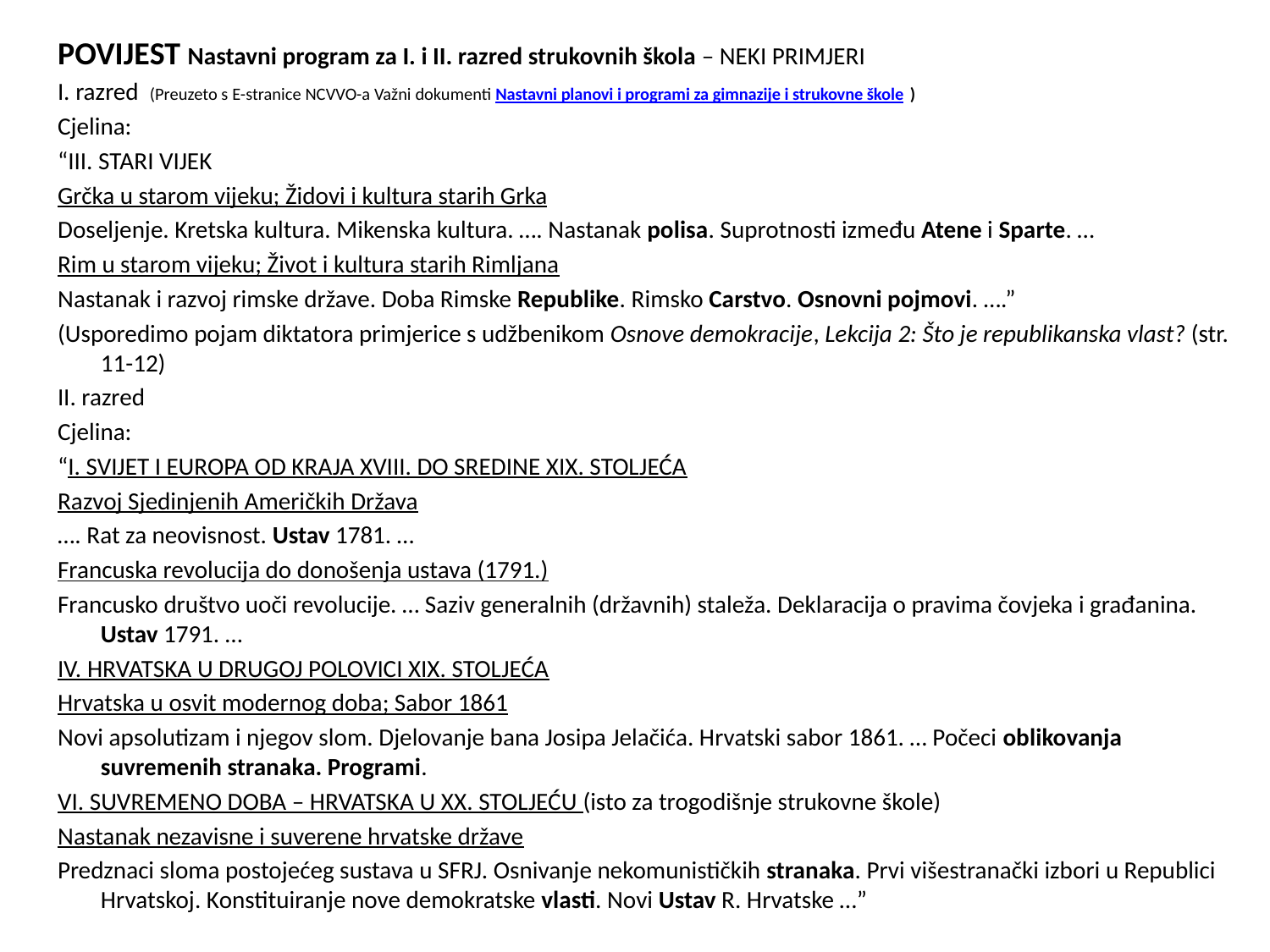

POVIJEST Nastavni program za I. i II. razred strukovnih škola – NEKI PRIMJERI
I. razred  (Preuzeto s E-stranice NCVVO-a Važni dokumenti Nastavni planovi i programi za gimnazije i strukovne škole)
Cjelina:
“III. STARI VIJEK
Grčka u starom vijeku; Židovi i kultura starih Grka
Doseljenje. Kretska kultura. Mikenska kultura. …. Nastanak polisa. Suprotnosti između Atene i Sparte. …
Rim u starom vijeku; Život i kultura starih Rimljana
Nastanak i razvoj rimske države. Doba Rimske Republike. Rimsko Carstvo. Osnovni pojmovi. ….”
(Usporedimo pojam diktatora primjerice s udžbenikom Osnove demokracije, Lekcija 2: Što je republikanska vlast? (str. 11-12)
II. razred
Cjelina:
“I. SVIJET I EUROPA OD KRAJA XVIII. DO SREDINE XIX. STOLJEĆA
Razvoj Sjedinjenih Američkih Država
…. Rat za neovisnost. Ustav 1781. …
Francuska revolucija do donošenja ustava (1791.)
Francusko društvo uoči revolucije. … Saziv generalnih (državnih) staleža. Deklaracija o pravima čovjeka i građanina. Ustav 1791. …
IV. HRVATSKA U DRUGOJ POLOVICI XIX. STOLJEĆA
Hrvatska u osvit modernog doba; Sabor 1861
Novi apsolutizam i njegov slom. Djelovanje bana Josipa Jelačića. Hrvatski sabor 1861. … Počeci oblikovanja suvremenih stranaka. Programi.
VI. SUVREMENO DOBA – HRVATSKA U XX. STOLJEĆU (isto za trogodišnje strukovne škole)
Nastanak nezavisne i suverene hrvatske države
Predznaci sloma postojećeg sustava u SFRJ. Osnivanje nekomunističkih stranaka. Prvi višestranački izbori u Republici Hrvatskoj. Konstituiranje nove demokratske vlasti. Novi Ustav R. Hrvatske …”